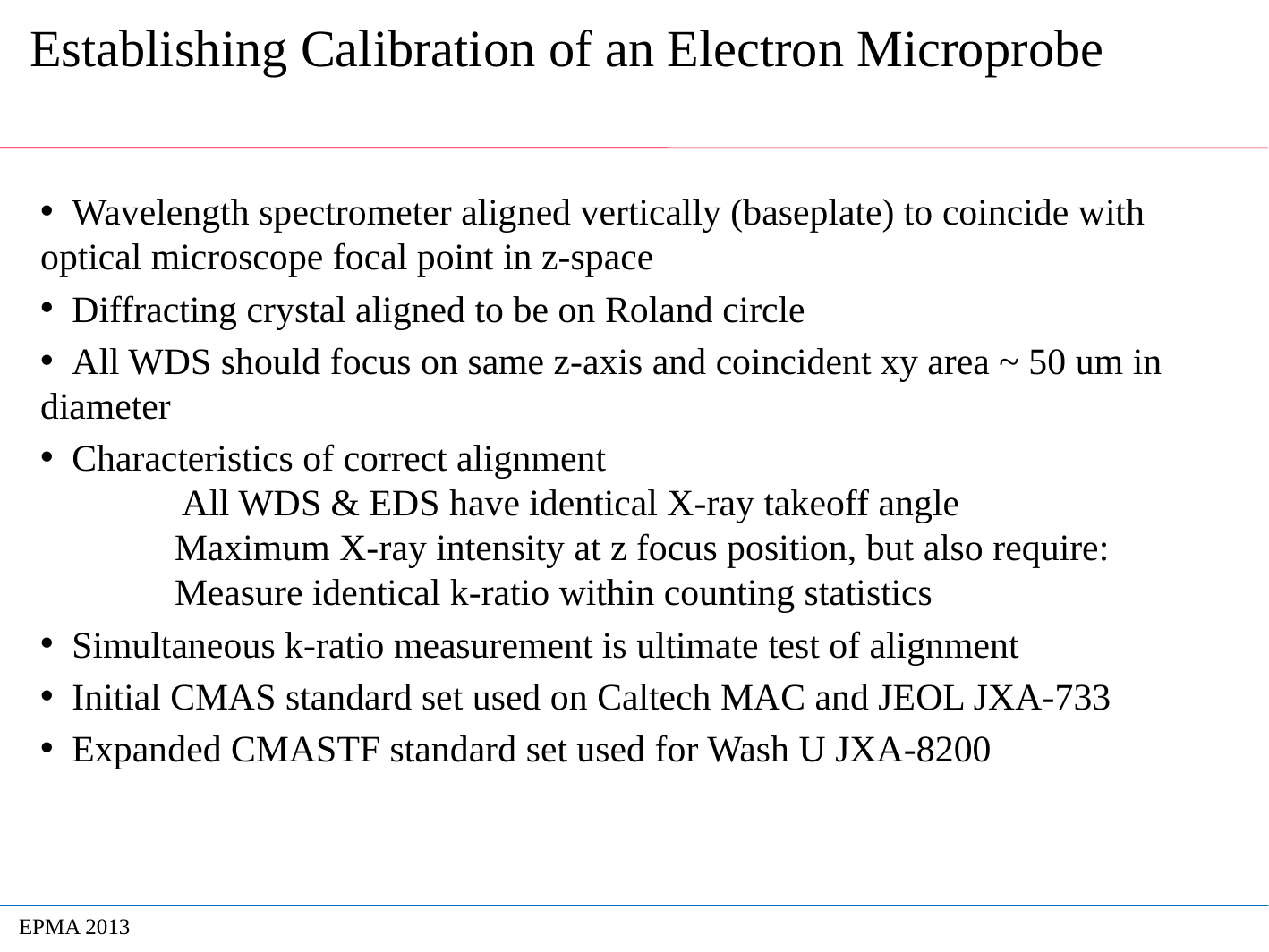

# Establishing Calibration of an Electron Microprobe
  Wavelength spectrometer aligned vertically (baseplate) to coincide with optical microscope focal point in z-space
  Diffracting crystal aligned to be on Roland circle
  All WDS should focus on same z-axis and coincident xy area ~ 50 um in diameter
  Characteristics of correct alignment
	 All WDS & EDS have identical X-ray takeoff angle
	Maximum X-ray intensity at z focus position, but also require:
	Measure identical k-ratio within counting statistics
  Simultaneous k-ratio measurement is ultimate test of alignment
  Initial CMAS standard set used on Caltech MAC and JEOL JXA-733
  Expanded CMASTF standard set used for Wash U JXA-8200
EPMA 2013